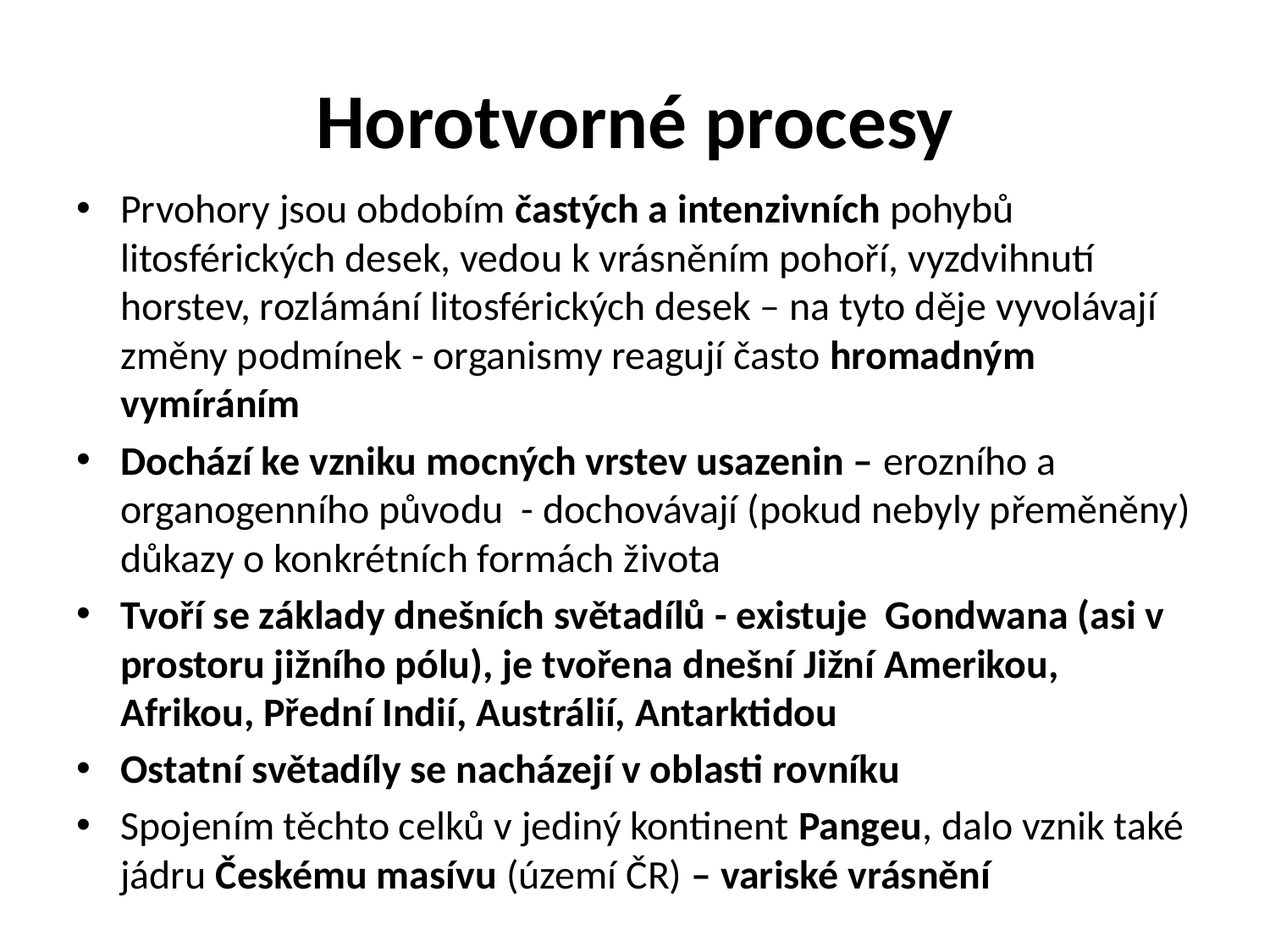

# Horotvorné procesy
Prvohory jsou obdobím častých a intenzivních pohybů litosférických desek, vedou k vrásněním pohoří, vyzdvihnutí horstev, rozlámání litosférických desek – na tyto děje vyvolávají změny podmínek - organismy reagují často hromadným vymíráním
Dochází ke vzniku mocných vrstev usazenin – erozního a organogenního původu  - dochovávají (pokud nebyly přeměněny) důkazy o konkrétních formách života
Tvoří se základy dnešních světadílů - existuje  Gondwana (asi v prostoru jižního pólu), je tvořena dnešní Jižní Amerikou, Afrikou, Přední Indií, Austrálií, Antarktidou
Ostatní světadíly se nacházejí v oblasti rovníku
Spojením těchto celků v jediný kontinent Pangeu, dalo vznik také jádru Českému masívu (území ČR) – variské vrásnění